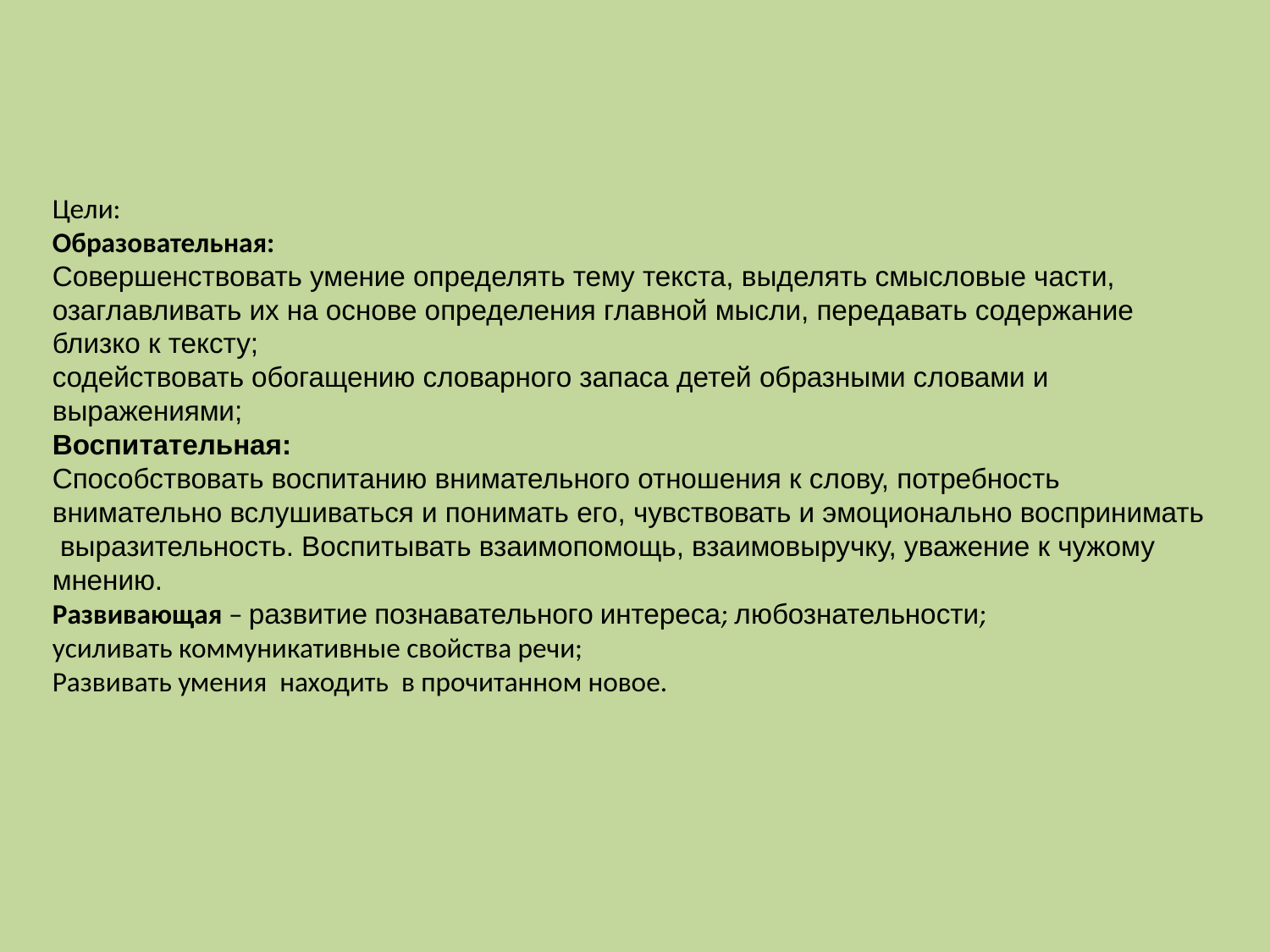

Цели:
Образовательная:
Совершенствовать умение определять тему текста, выделять смысловые части, озаглавливать их на основе определения главной мысли, передавать содержание близко к тексту;
содействовать обогащению словарного запаса детей образными словами и выражениями;
Воспитательная:
Способствовать воспитанию внимательного отношения к слову, потребность внимательно вслушиваться и понимать его, чувствовать и эмоционально воспринимать  выразительность. Воспитывать взаимопомощь, взаимовыручку, уважение к чужому мнению.
Развивающая – развитие познавательного интереса; любознательности;
усиливать коммуникативные свойства речи;
Развивать умения  находить  в прочитанном новое.